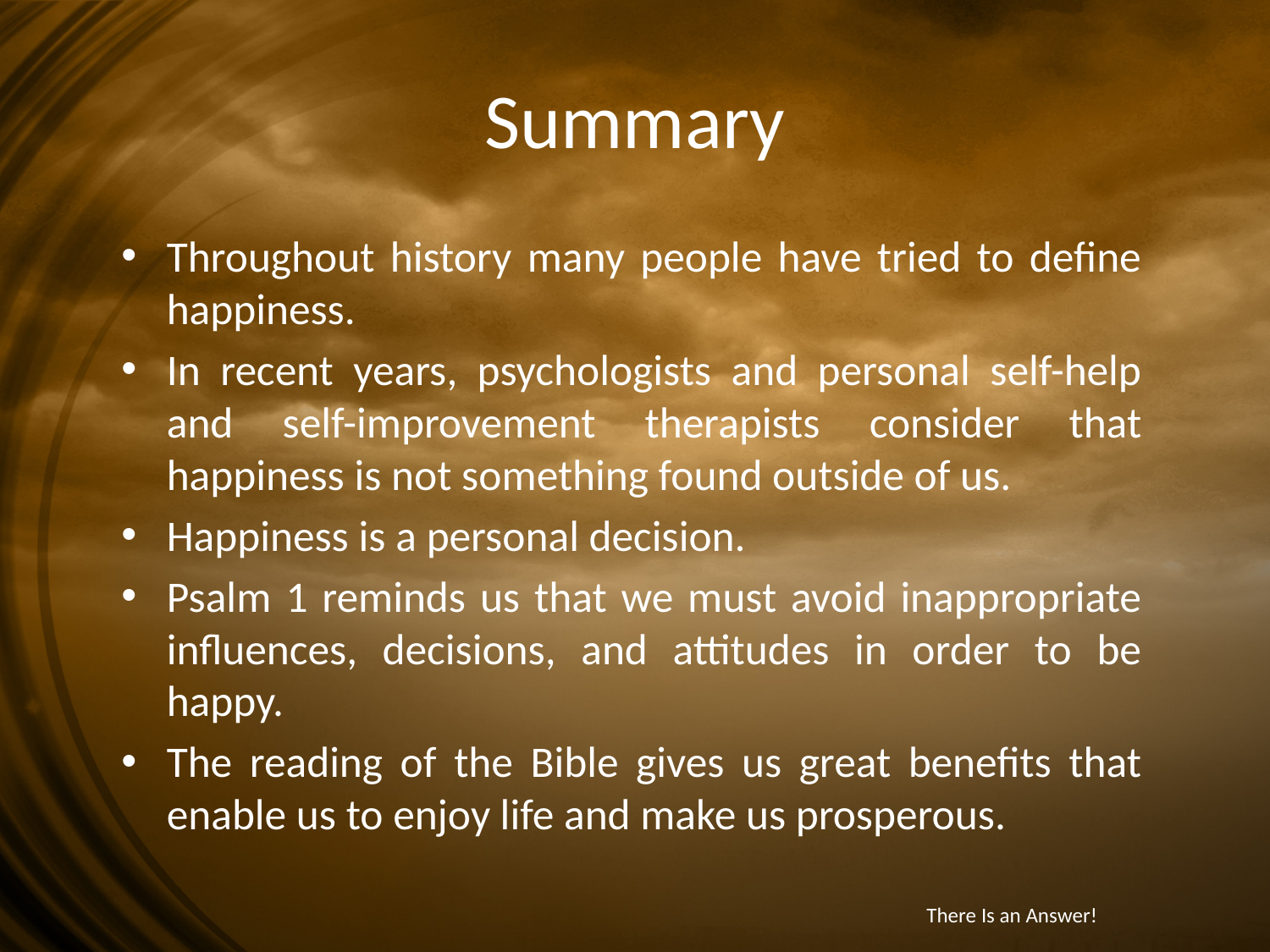

# Summary
Throughout history many people have tried to define happiness.
In recent years, psychologists and personal self-help and self-improvement therapists consider that happiness is not something found outside of us.
Happiness is a personal decision.
Psalm 1 reminds us that we must avoid inappropriate influences, decisions, and attitudes in order to be happy.
The reading of the Bible gives us great benefits that enable us to enjoy life and make us prosperous.

There Is an Answer!